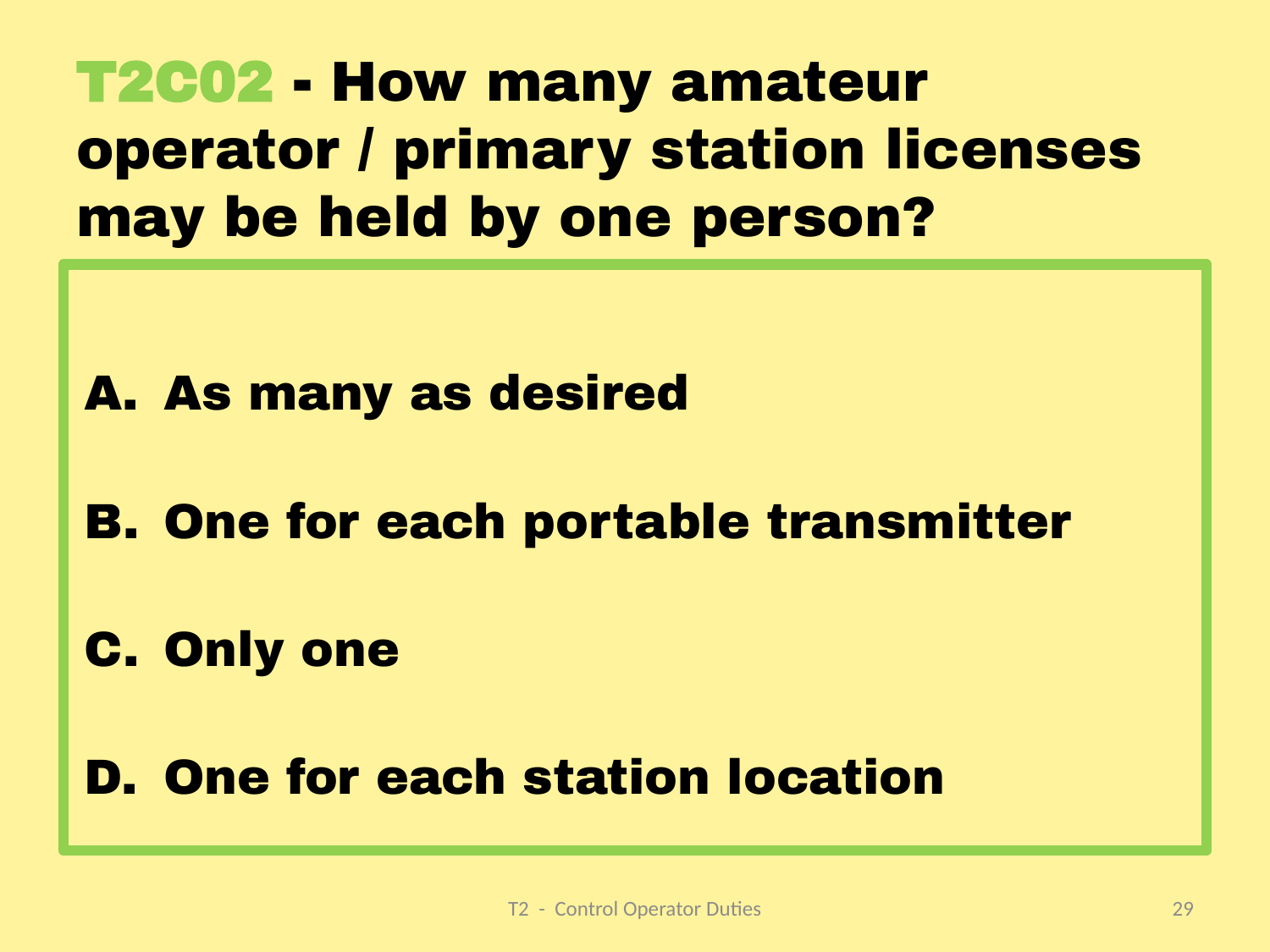

# T2C02 - How many amateur operator / primary station licenses may be held by one person?

As many as desired
One for each portable transmitter
Only one
One for each station location
T2  -  Control Operator Duties
29